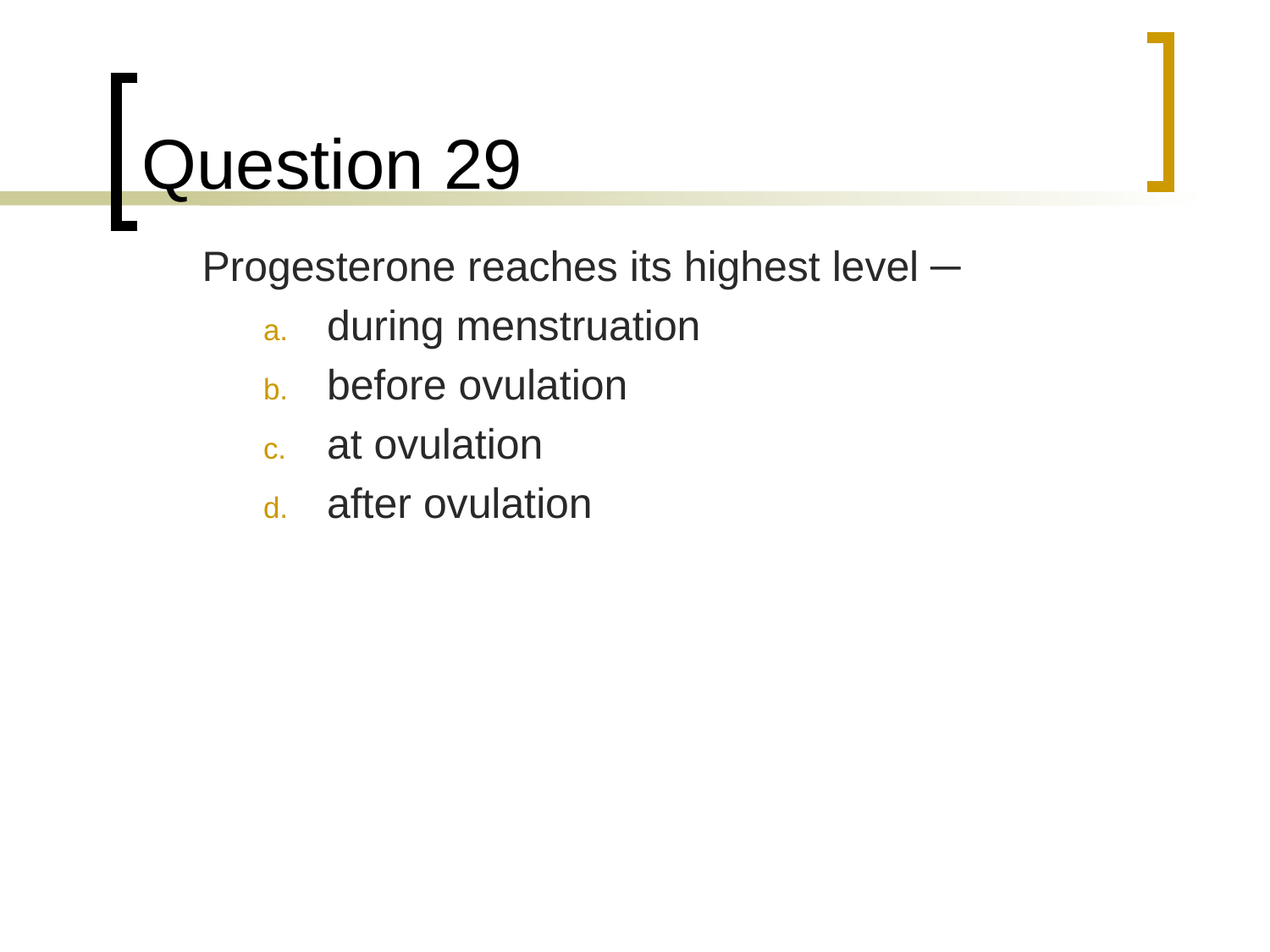

# Question 29
	Progesterone reaches its highest level ─
during menstruation
before ovulation
at ovulation
after ovulation